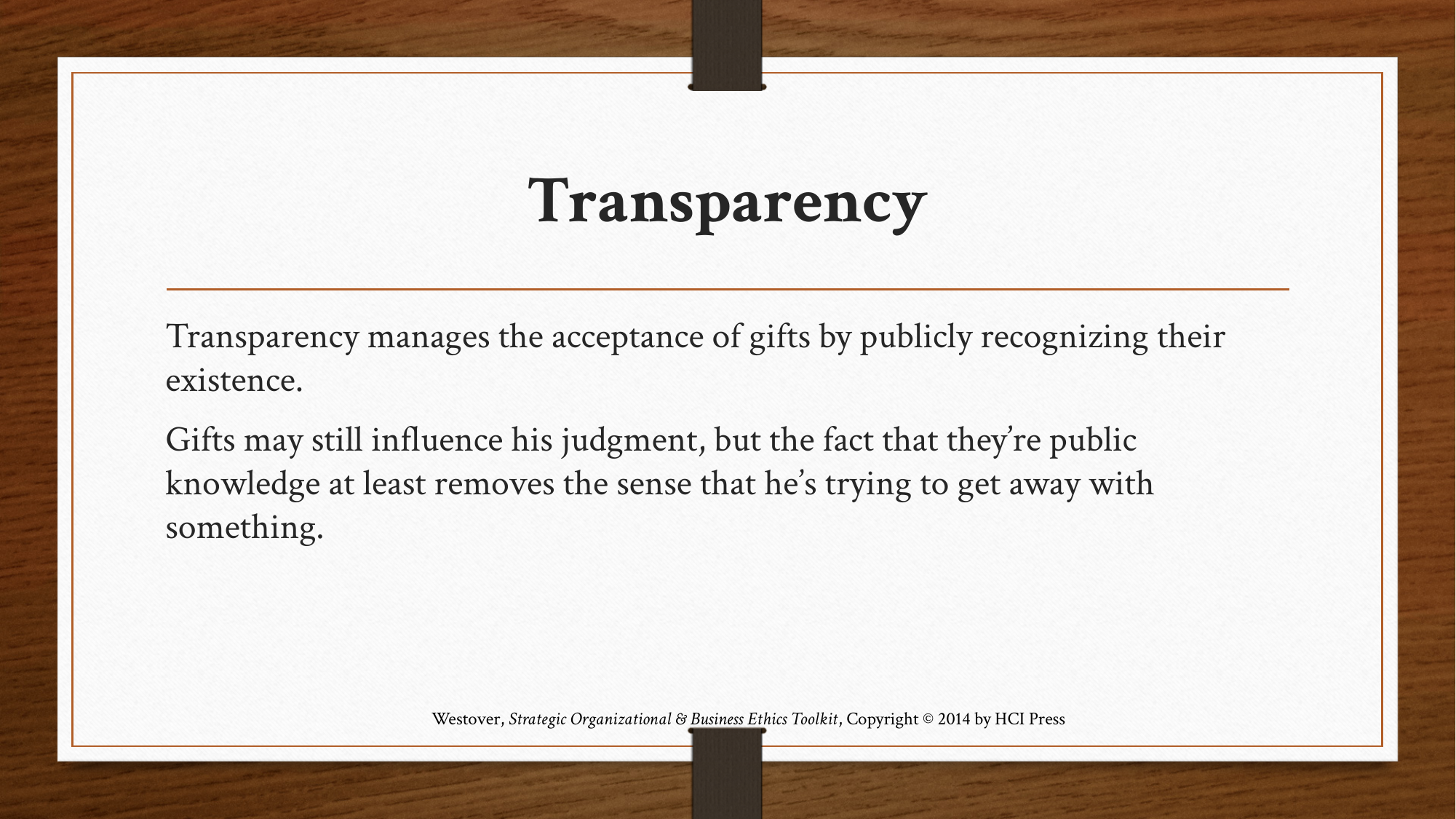

# Transparency
Transparency manages the acceptance of gifts by publicly recognizing their existence.
Gifts may still influence his judgment, but the fact that they’re public knowledge at least removes the sense that he’s trying to get away with something.
Westover, Strategic Organizational & Business Ethics Toolkit, Copyright © 2014 by HCI Press